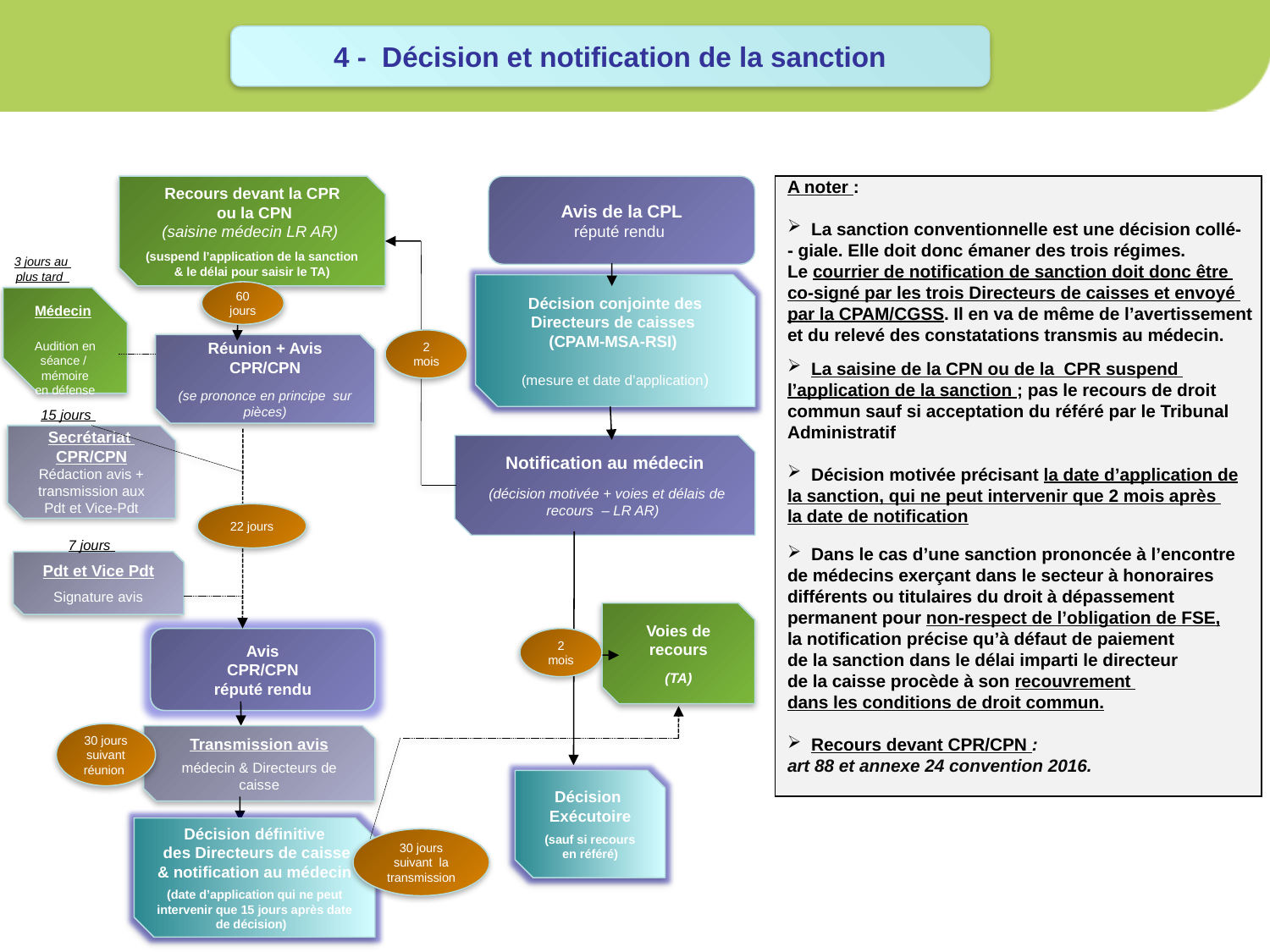

4 -  Décision et notification de la sanction
Recours devant la CPR
 ou la CPN
(saisine médecin LR AR)

(suspend l’application de la sanction & le délai pour saisir le TA)
Avis de la CPL
réputé rendu
A noter :

La sanction conventionnelle est une décision collé-
- giale. Elle doit donc émaner des trois régimes.
Le courrier de notification de sanction doit donc être
co-signé par les trois Directeurs de caisses et envoyé
par la CPAM/CGSS. Il en va de même de l’avertissement
et du relevé des constatations transmis au médecin.

La saisine de la CPN ou de la  CPR suspend
l’application de la sanction ; pas le recours de droit
commun sauf si acceptation du référé par le Tribunal
Administratif

Décision motivée précisant la date d’application de
la sanction, qui ne peut intervenir que 2 mois après
la date de notification

Dans le cas d’une sanction prononcée à l’encontre
de médecins exerçant dans le secteur à honoraires
différents ou titulaires du droit à dépassement
permanent pour non-respect de l’obligation de FSE,
la notification précise qu’à défaut de paiement
de la sanction dans le délai imparti le directeur
de la caisse procède à son recouvrement
dans les conditions de droit commun.

Recours devant CPR/CPN :
art 88 et annexe 24 convention 2016.

3 jours au
plus tard

Décision conjointe des Directeurs de caisses
(CPAM-MSA-RSI)

(mesure et date d’application)
60 jours

Médecin
Audition en séance /  mémoire en défense

2 mois
Réunion + Avis
CPR/CPN

(se prononce en principe  sur pièces)
15 jours

Secrétariat  CPR/CPN
Rédaction avis + transmission aux Pdt et Vice-Pdt

Notification au médecin

 (décision motivée + voies et délais de recours  – LR AR)
22 jours
7 jours

Pdt et Vice Pdt

Signature avis

Voies de recours

(TA)

2 mois

Avis
CPR/CPN
réputé rendu

30 jours suivant réunion
Transmission avis

médecin & Directeurs de caisse

Décision
Exécutoire

(sauf si recours en référé)

Décision définitive
 des Directeurs de caisse & notification au médecin

(date d’application qui ne peut intervenir que 15 jours après date de décision)
30 jours suivant  la transmission